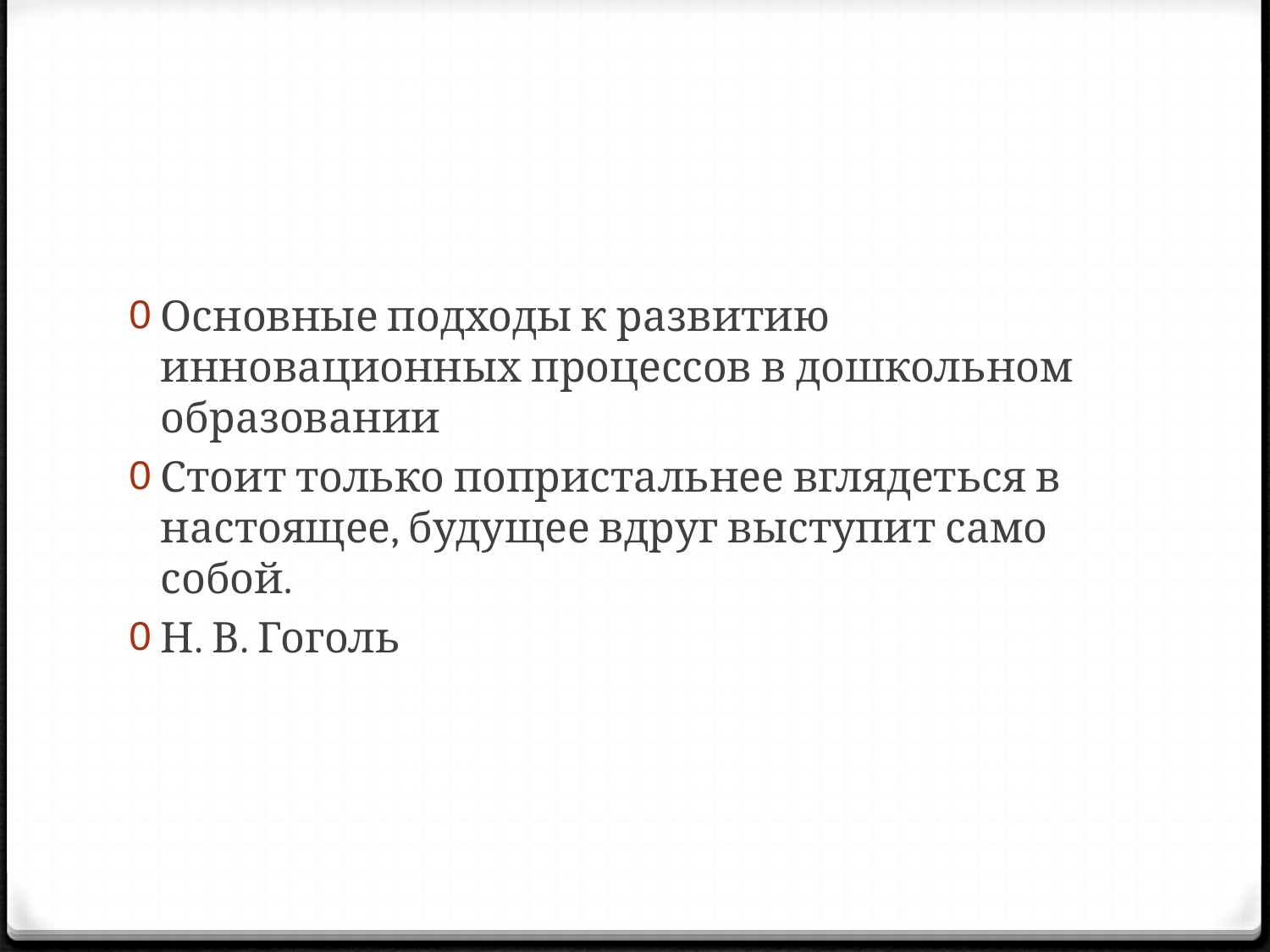

#
Основные подходы к развитию инновационных процессов в дошкольном образовании
Стоит только попристальнее вглядеться в настоящее, будущее вдруг выступит само собой.
Н. В. Гоголь